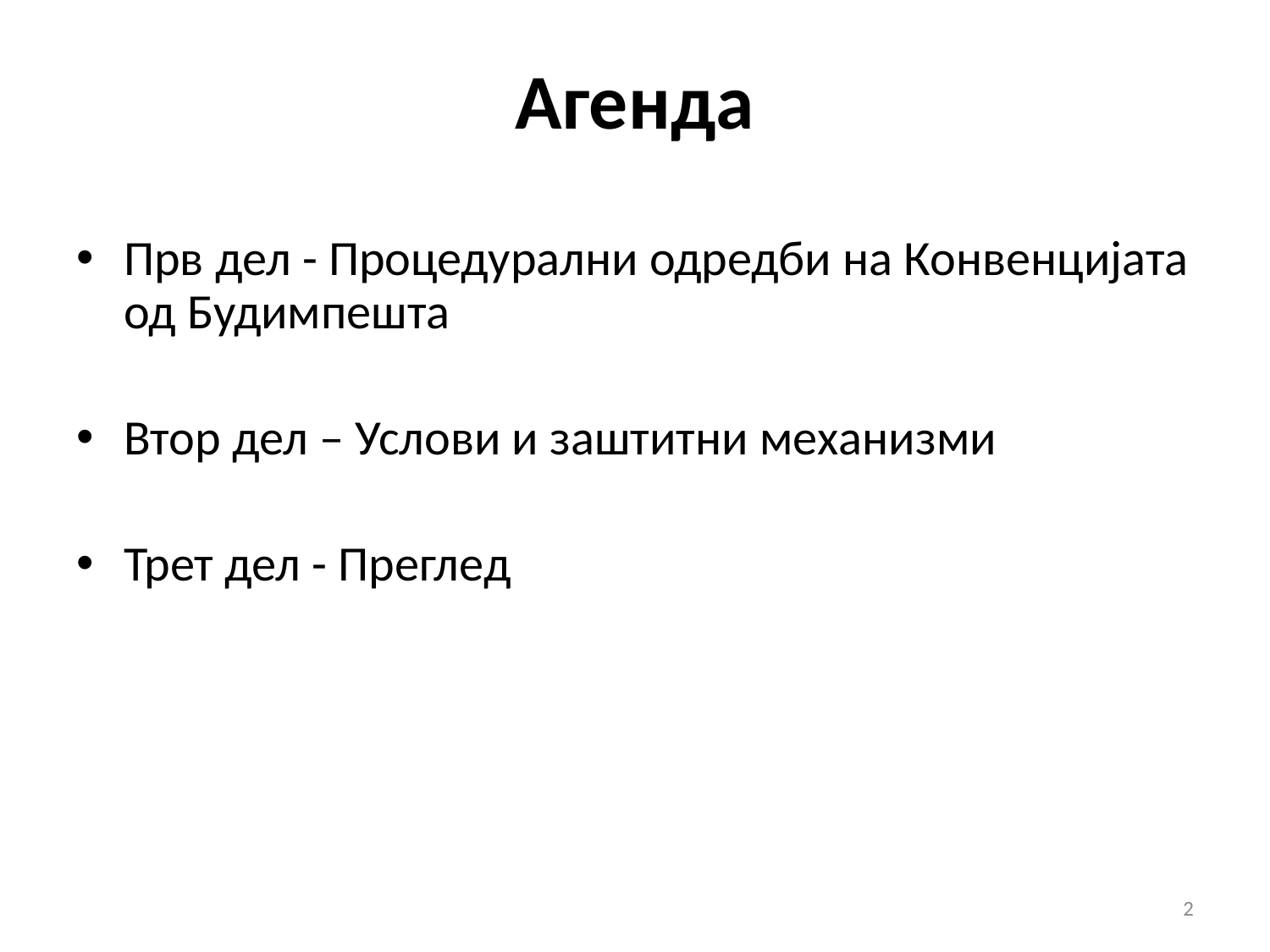

# Агенда

Прв дел - Процедурални одредби на Конвенцијата од Будимпешта

Втор дел – Услови и заштитни механизми

Трет дел - Преглед

2